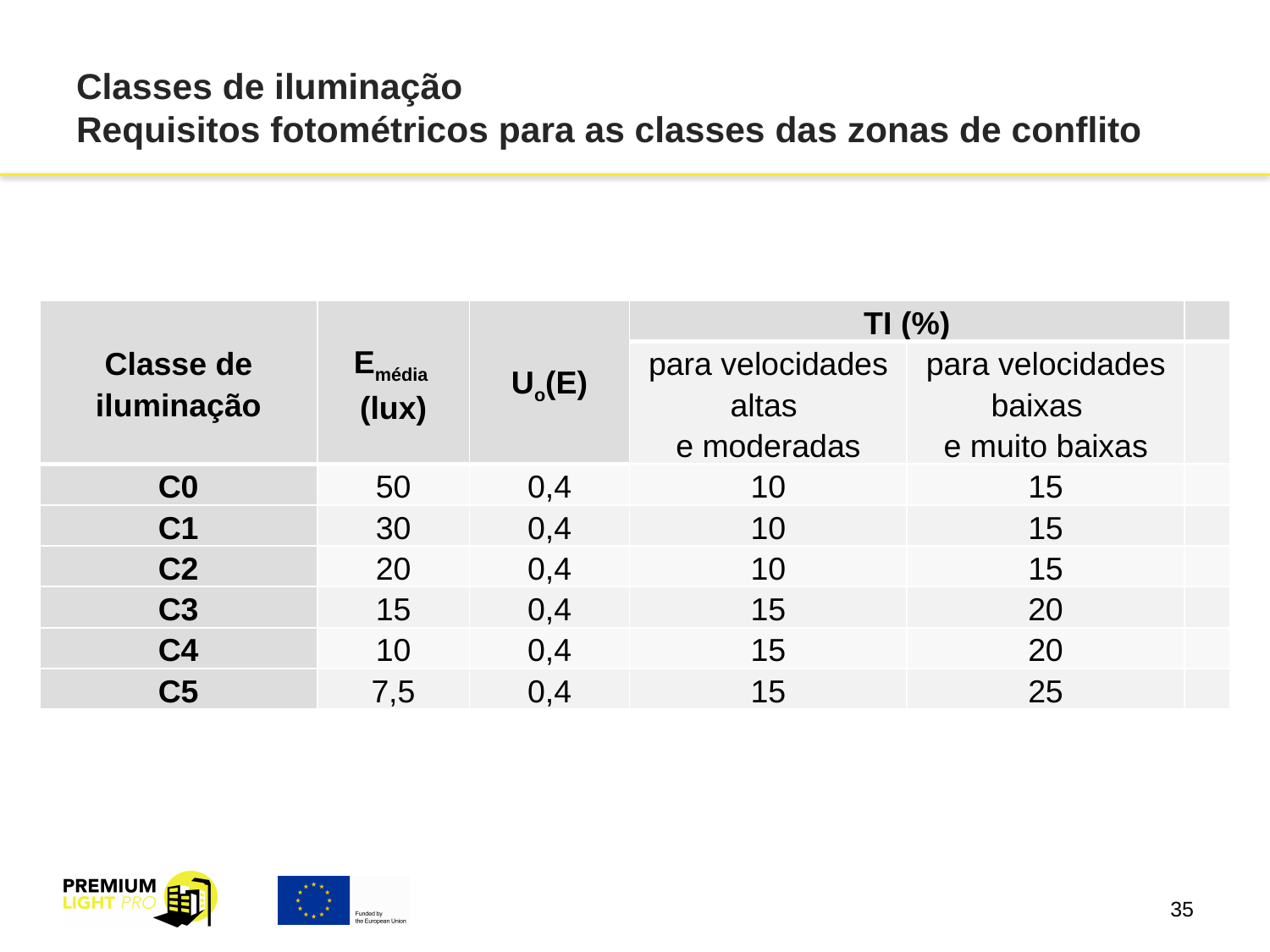

# Classes de iluminação Requisitos fotométricos para as classes das zonas de conflito
| Classe de iluminação | Emédia (lux) | Uo(E) | TI (%) |  |  |
| --- | --- | --- | --- | --- | --- |
|  |  |  | para velocidades altas e moderadas | para velocidades baixas e muito baixas |  |
| C0 | 50 | 0,4 | 10 | 15 |  |
| C1 | 30 | 0,4 | 10 | 15 |  |
| C2 | 20 | 0,4 | 10 | 15 |  |
| C3 | 15 | 0,4 | 15 | 20 |  |
| C4 | 10 | 0,4 | 15 | 20 |  |
| C5 | 7,5 | 0,4 | 15 | 25 |  |